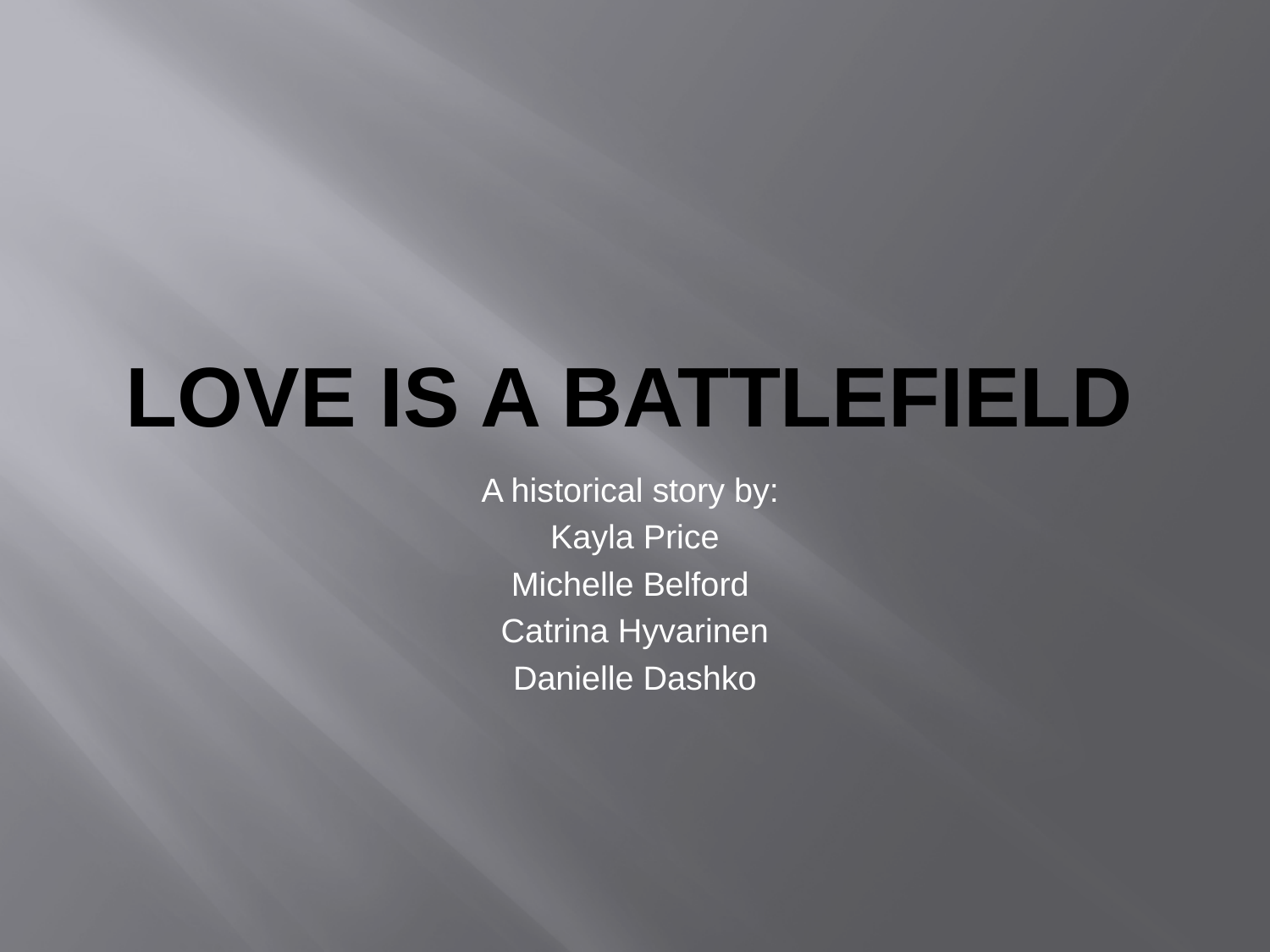

# Love is A Battlefield
A historical story by:
Kayla Price
Michelle Belford
Catrina Hyvarinen
Danielle Dashko